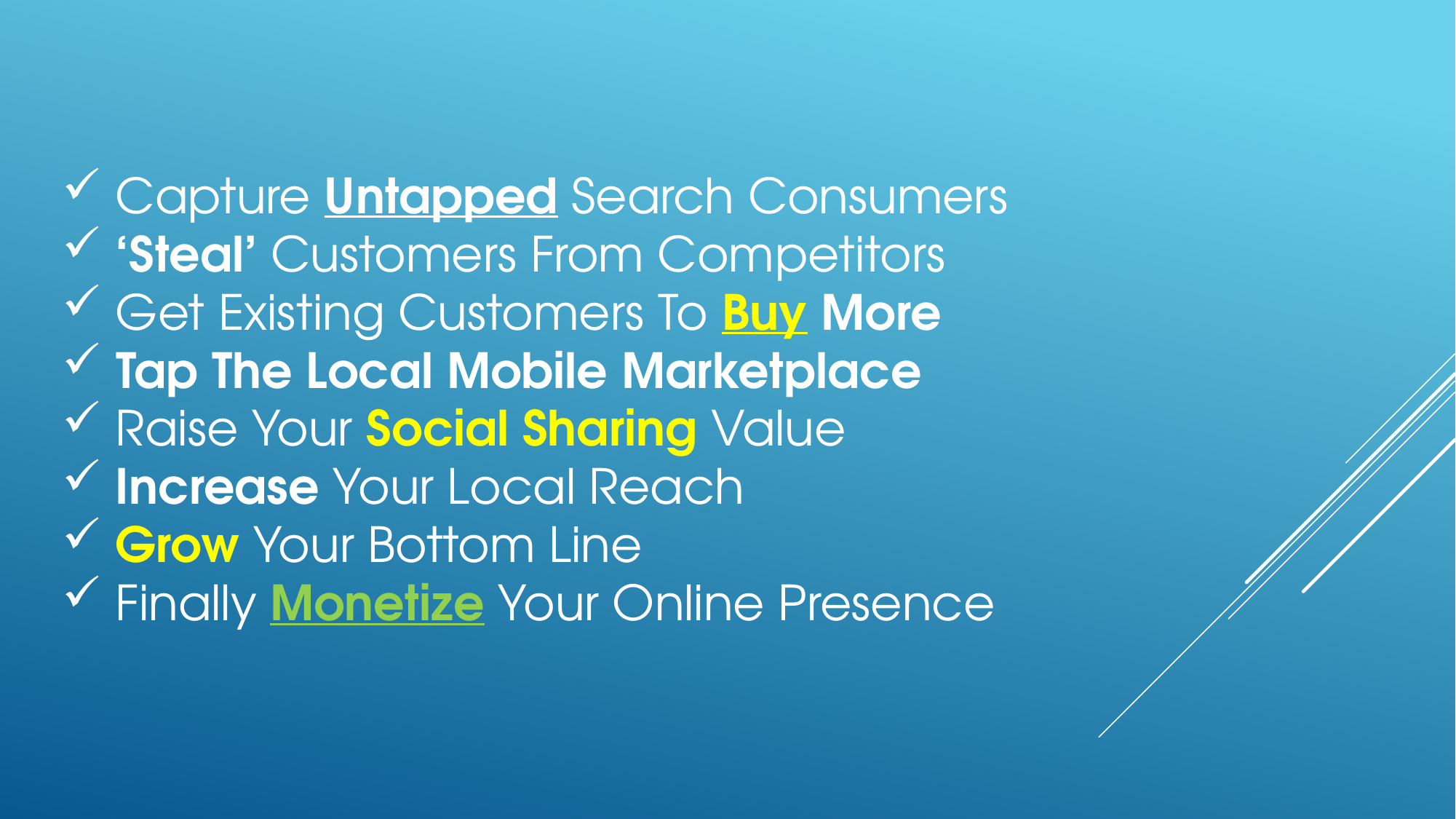

Capture Untapped Search Consumers
 ‘Steal’ Customers From Competitors
 Get Existing Customers To Buy More
 Tap The Local Mobile Marketplace
 Raise Your Social Sharing Value
 Increase Your Local Reach
 Grow Your Bottom Line
 Finally Monetize Your Online Presence